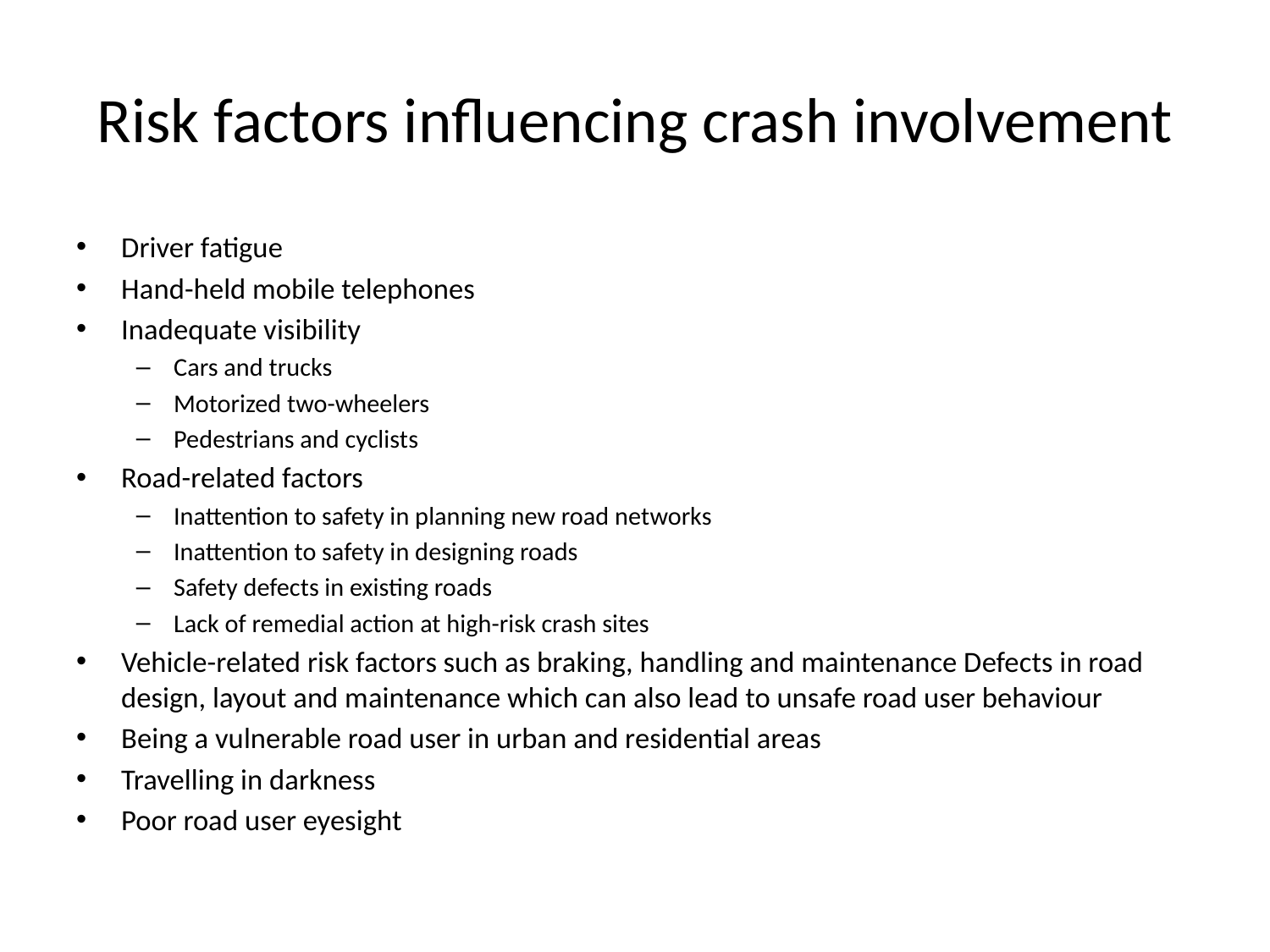

# Risk factors influencing crash involvement
Driver fatigue
Hand-held mobile telephones
Inadequate visibility
Cars and trucks
Motorized two-wheelers
Pedestrians and cyclists
Road-related factors
Inattention to safety in planning new road networks
Inattention to safety in designing roads
Safety defects in existing roads
Lack of remedial action at high-risk crash sites
Vehicle-related risk factors such as braking, handling and maintenance Defects in road design, layout and maintenance which can also lead to unsafe road user behaviour
Being a vulnerable road user in urban and residential areas
Travelling in darkness
Poor road user eyesight